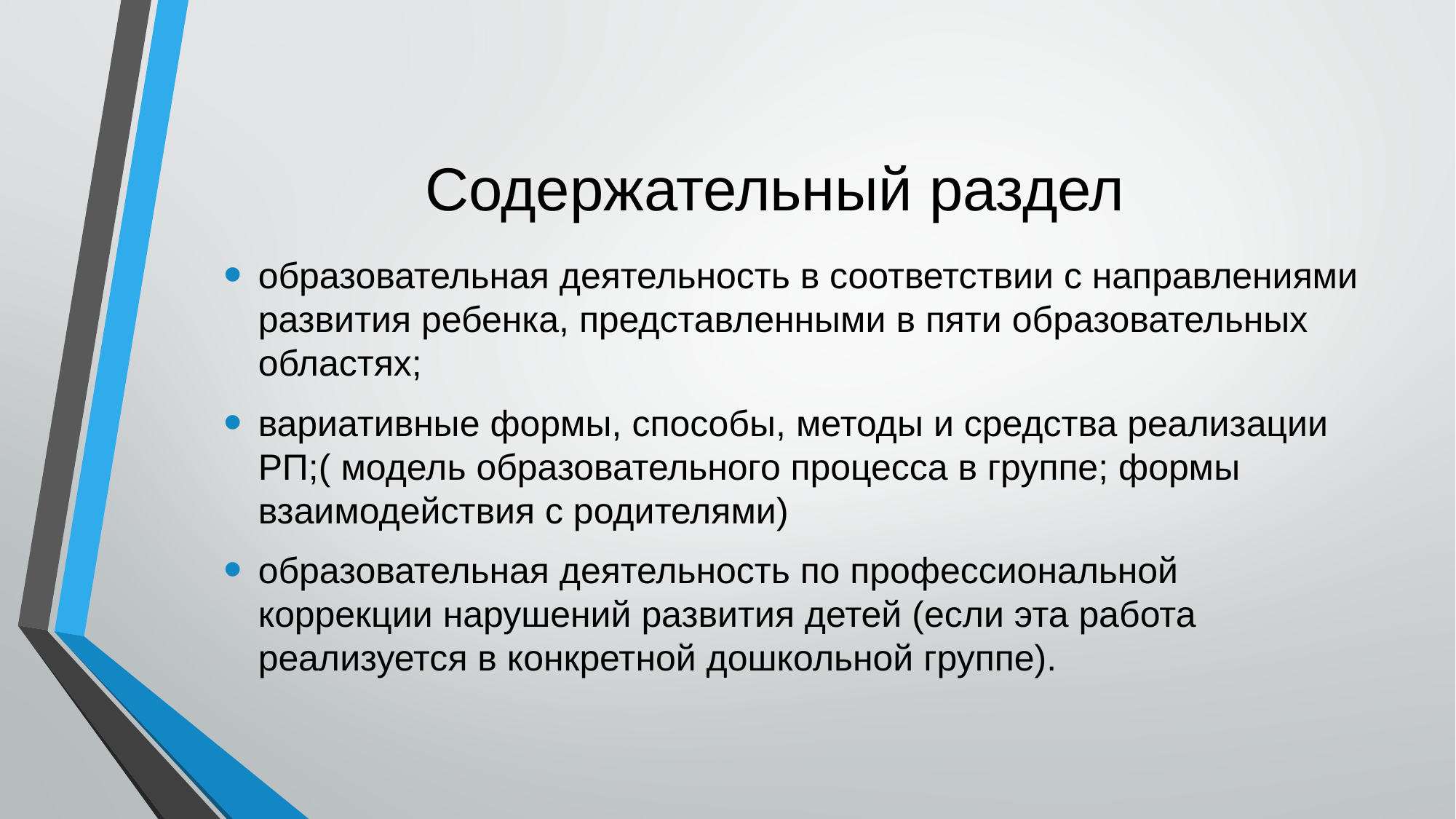

# Содержательный раздел
образовательная деятельность в соответствии с направлениями развития ребенка, представленными в пяти образовательных областях;
вариативные формы, способы, методы и средства реализации РП;( модель образовательного процесса в группе; формы взаимодействия с родителями)
образовательная деятельность по профессиональной коррекции нарушений развития детей (если эта работа реализуется в конкретной дошкольной группе).